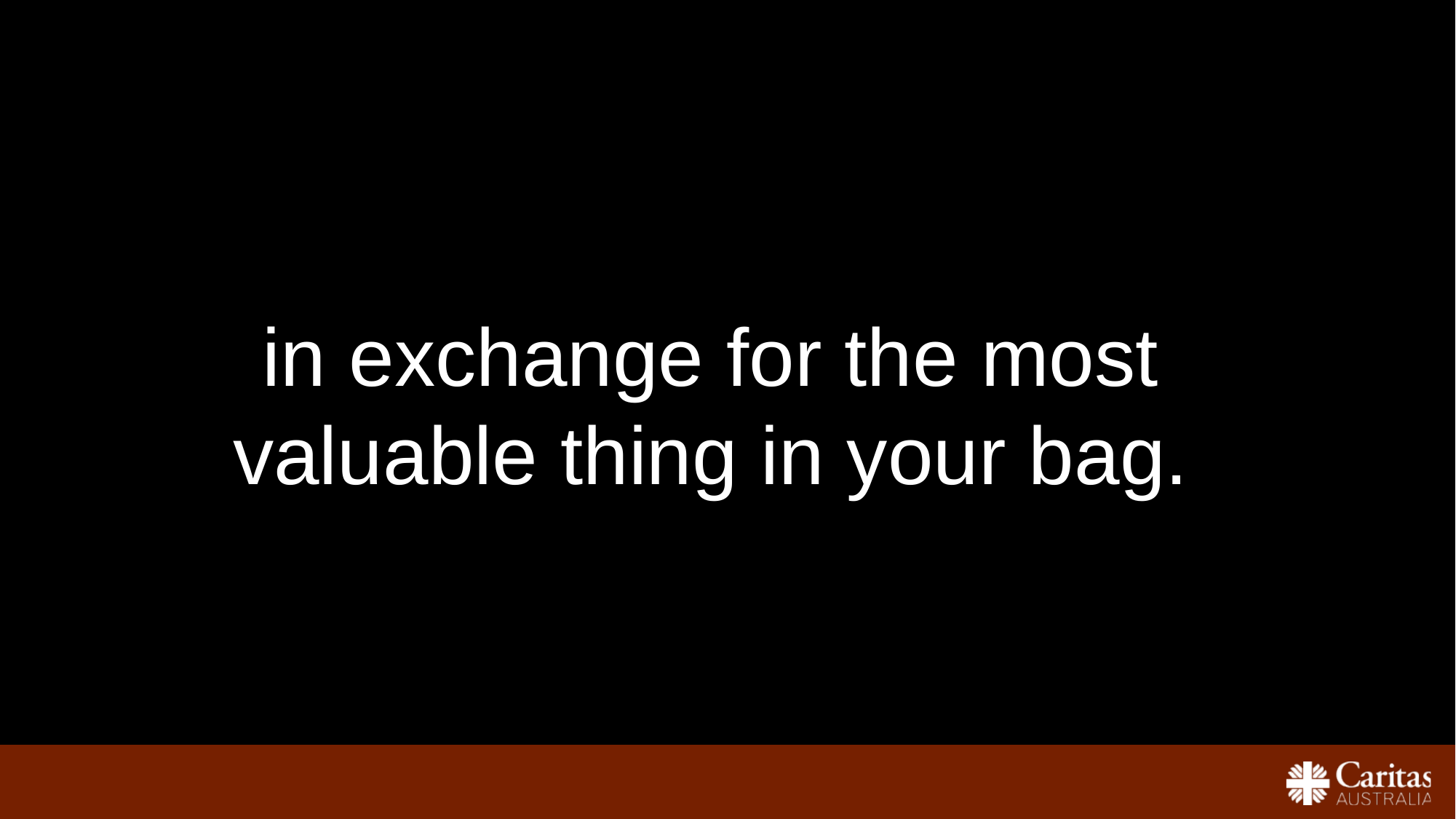

in exchange for the most valuable thing in your bag.